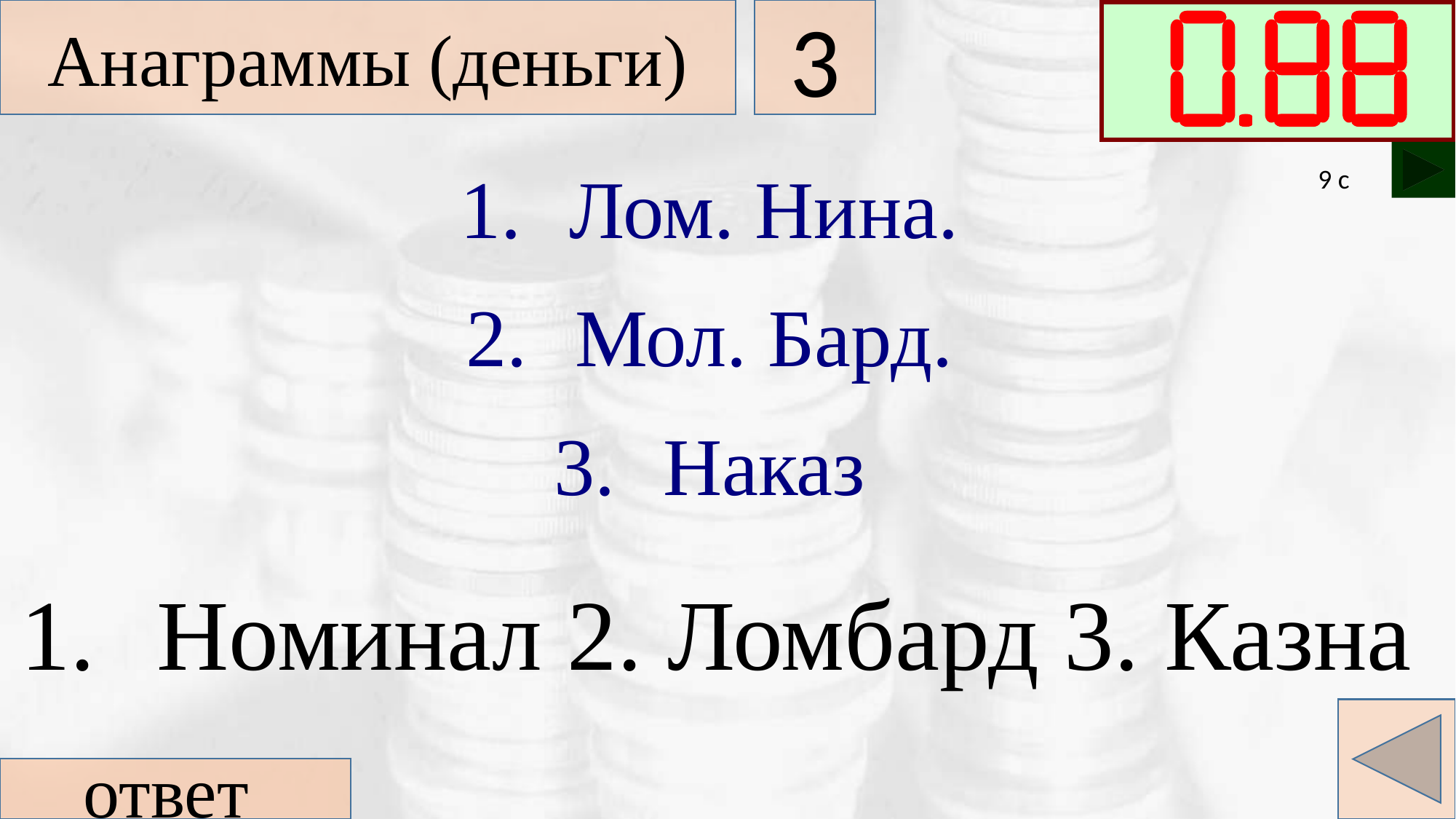

Анаграммы (деньги)
3

Лом. Нина.
Мол. Бард.
Наказ

9 с
Номинал 2. Ломбард 3. Казна

ответ